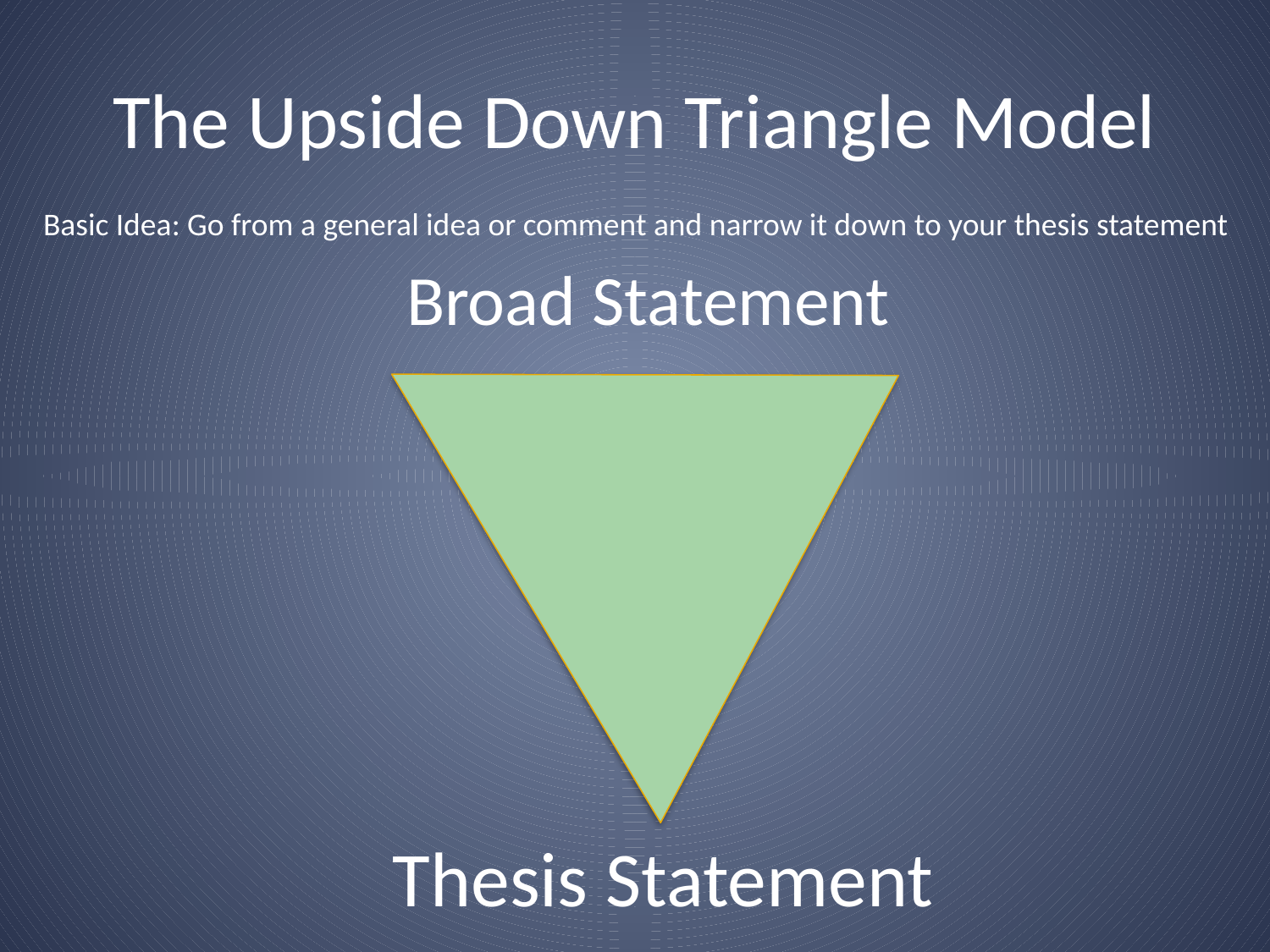

# The Upside Down Triangle Model
Basic Idea: Go from a general idea or comment and narrow it down to your thesis statement
                          Broad Statement

                  Thesis Statement